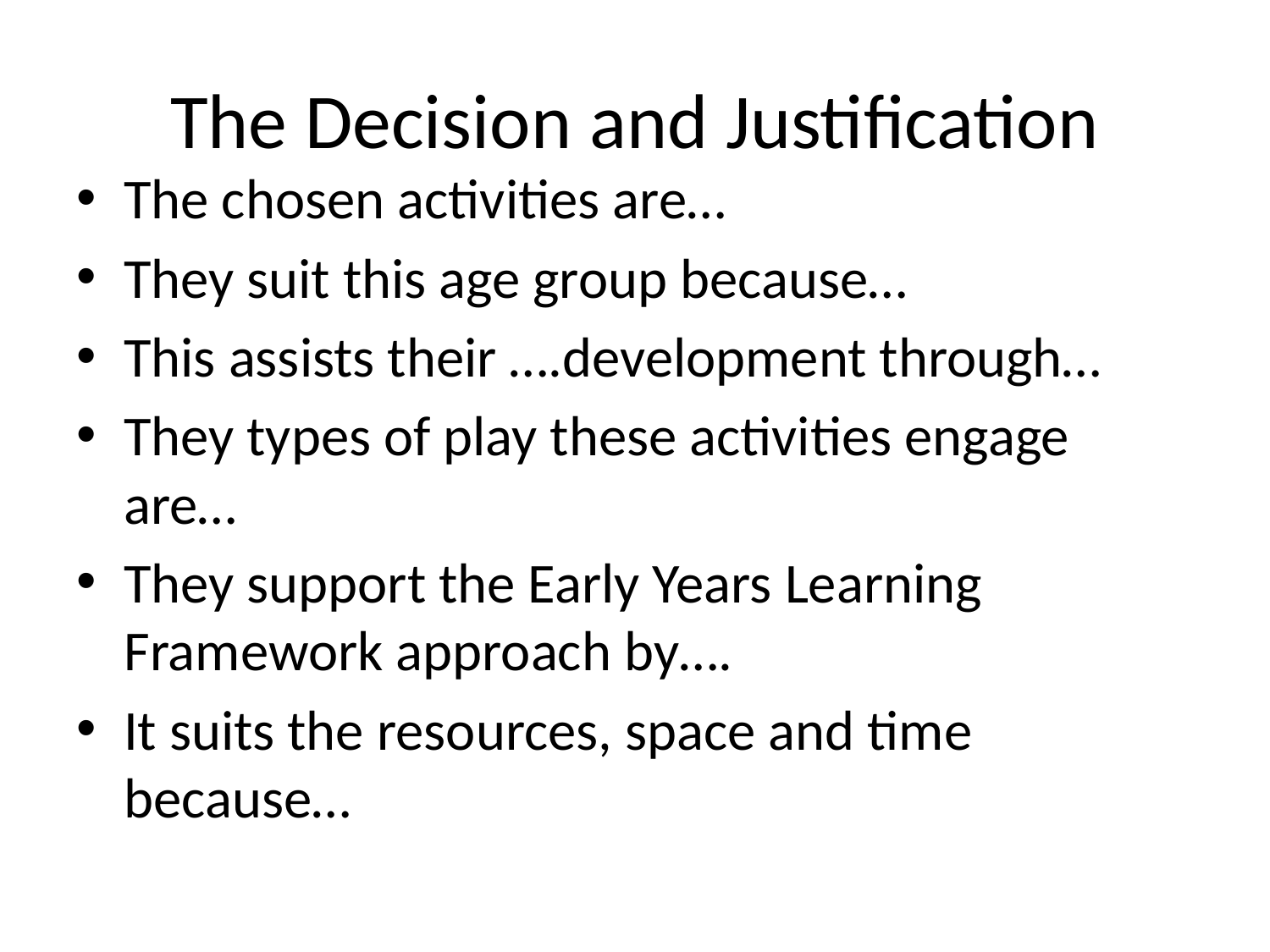

# The Decision and Justification
The chosen activities are…
They suit this age group because…
This assists their ….development through…
They types of play these activities engage are…
They support the Early Years Learning Framework approach by….
It suits the resources, space and time because…